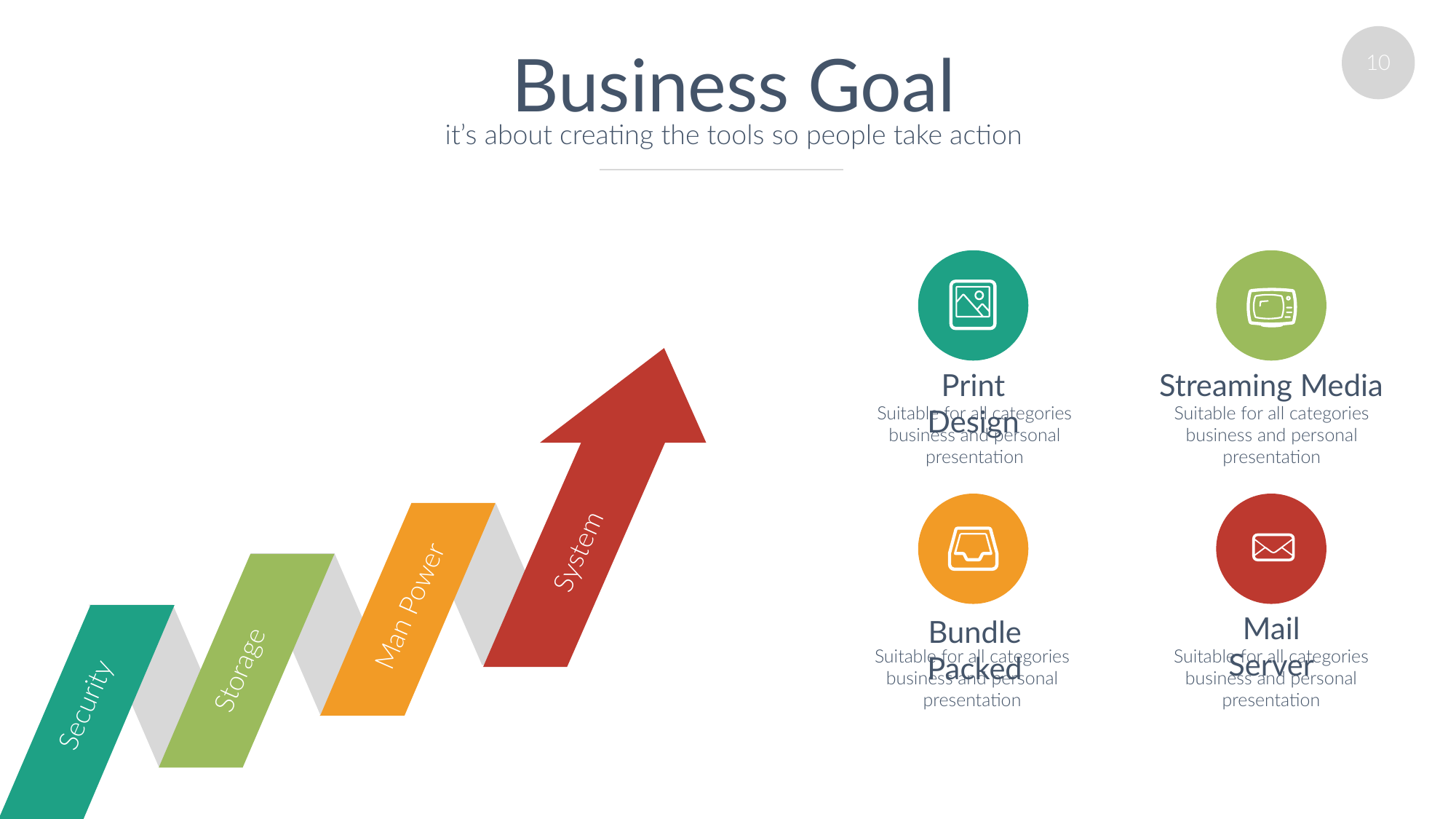

# Business Goal
it’s about creating the tools so people take action

Print Design
Streaming Media
Suitable for all categories business and personal presentation
Suitable for all categories business and personal presentation

System

Man Power
Mail Server
Bundle Packed
Suitable for all categories business and personal presentation
Suitable for all categories business and personal presentation
Storage
Security